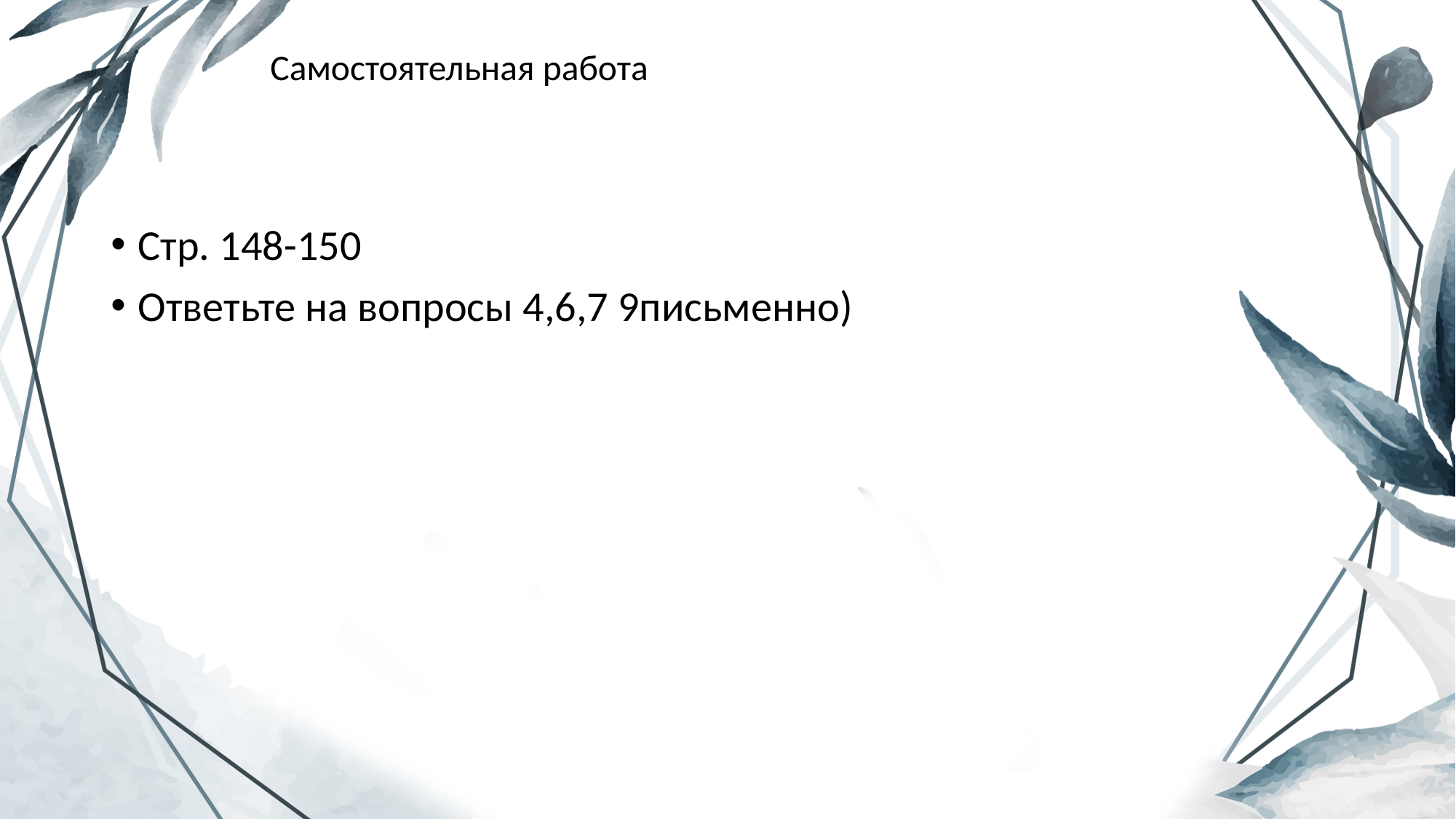

# Самостоятельная работа
Стр. 148-150
Ответьте на вопросы 4,6,7 9письменно)